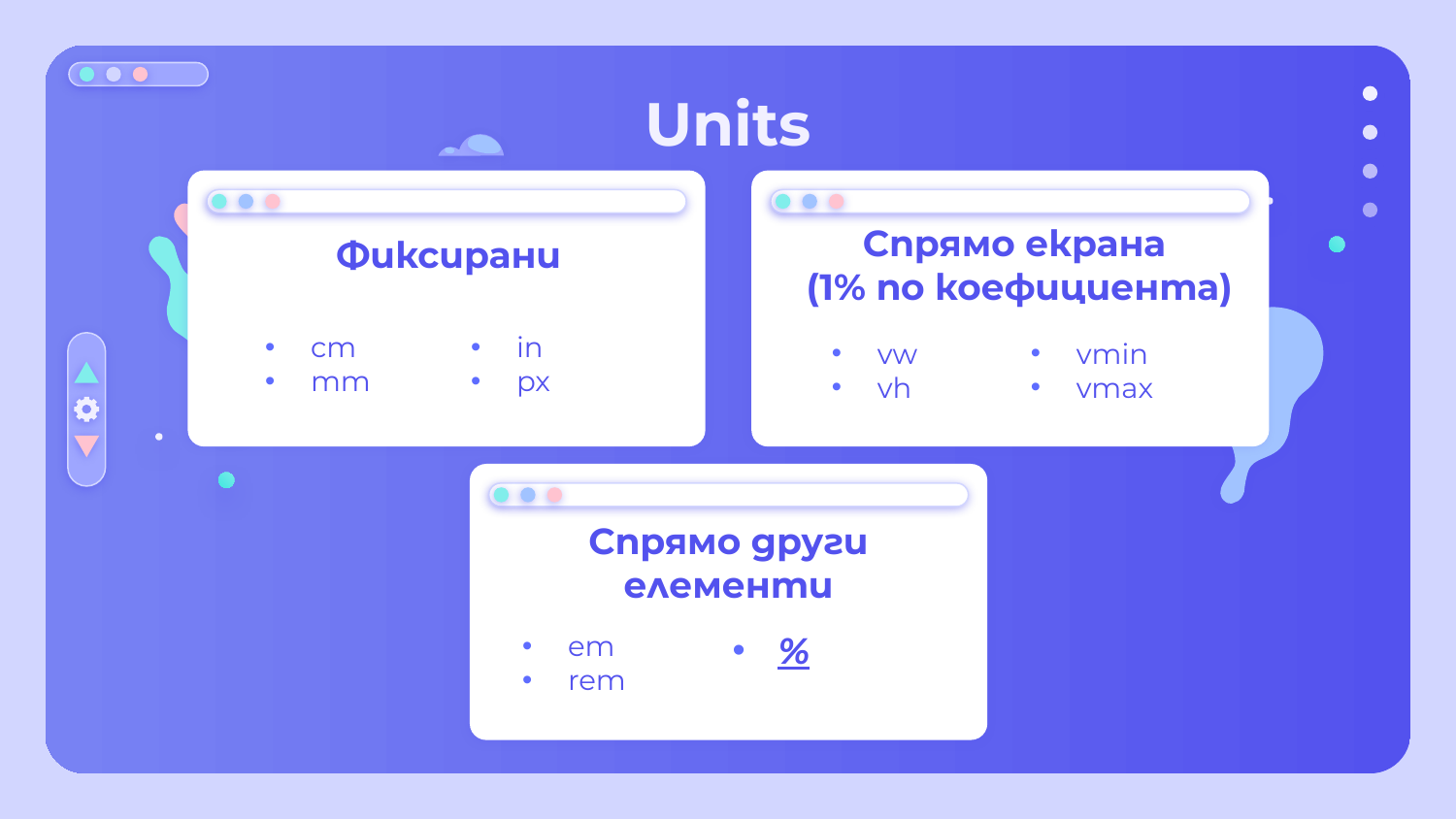

# Units

Спрямо екрана
(1% по коефициента)

Фиксирани
cm
mm
in
px
vw
vh
vmin
vmax

Спрямо други елементи
em
rem
%